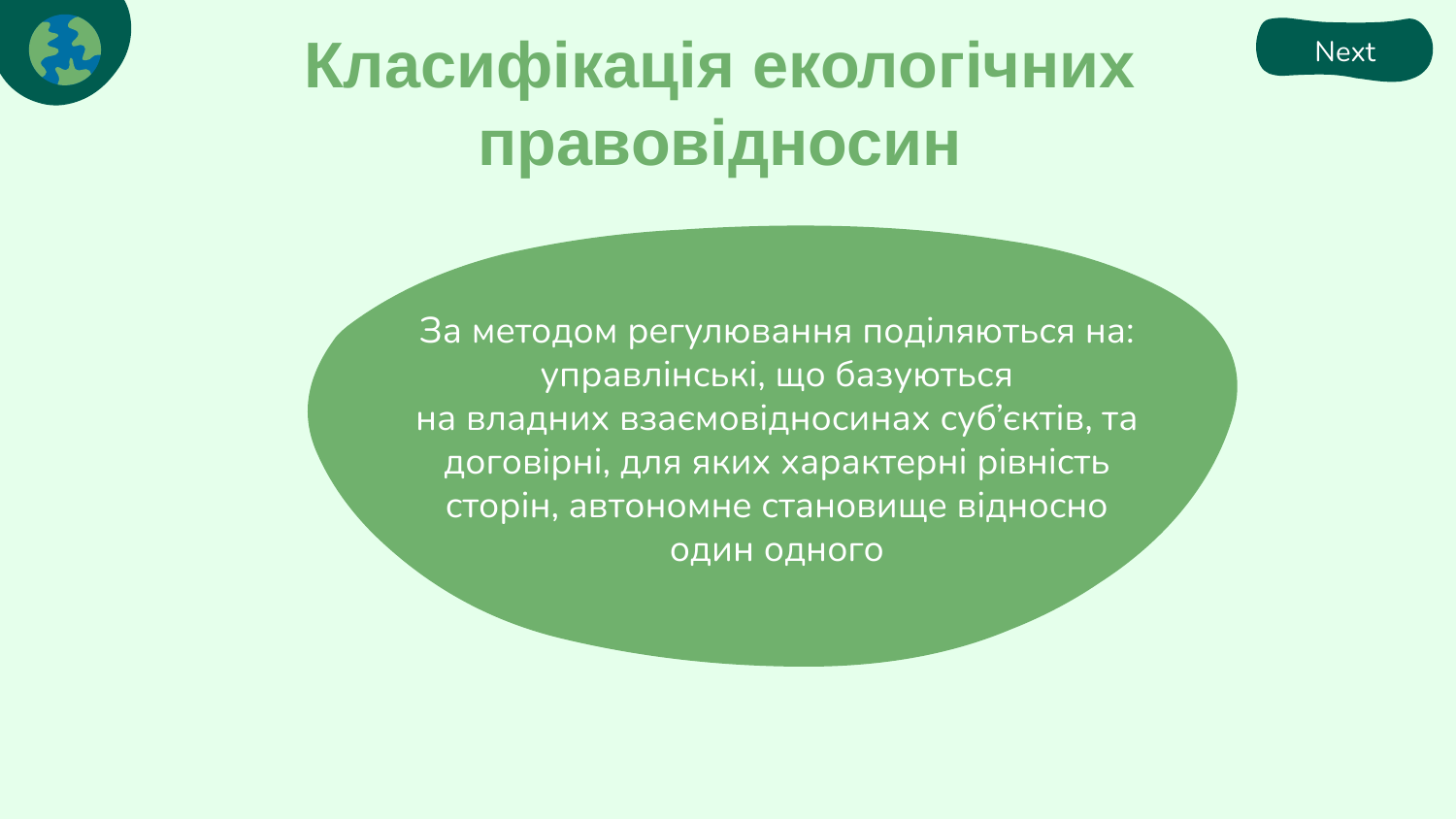

Next
Класифікація екологічних правовідносин

За методом регулювання поділяються на: управлінські, що базуються
на владних взаємовідносинах суб’єктів, та договірні, для яких характерні рівність
сторін, автономне становище відносно один одного